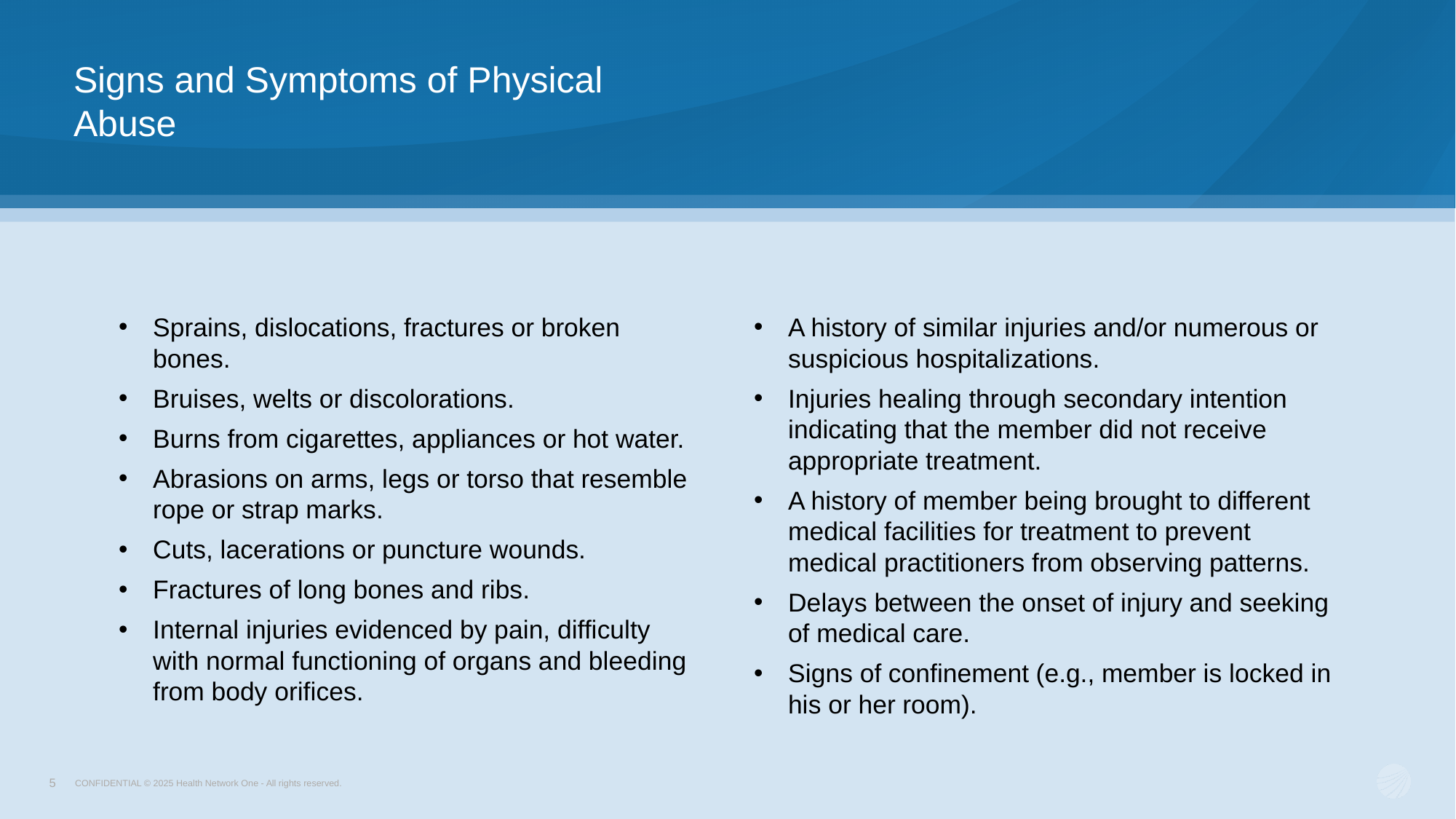

Signs and Symptoms of Physical Abuse
Sprains, dislocations, fractures or broken bones.
Bruises, welts or discolorations.
Burns from cigarettes, appliances or hot water.
Abrasions on arms, legs or torso that resemble rope or strap marks.
Cuts, lacerations or puncture wounds.
Fractures of long bones and ribs.
Internal injuries evidenced by pain, difficulty with normal functioning of organs and bleeding from body orifices.

A history of similar injuries and/or numerous or suspicious hospitalizations.
Injuries healing through secondary intention indicating that the member did not receive  appropriate treatment.
A history of member being brought to different medical facilities for treatment to prevent  medical practitioners from observing patterns.
Delays between the onset of injury and seeking of medical care.
Signs of confinement (e.g., member is locked in his or her room).
5